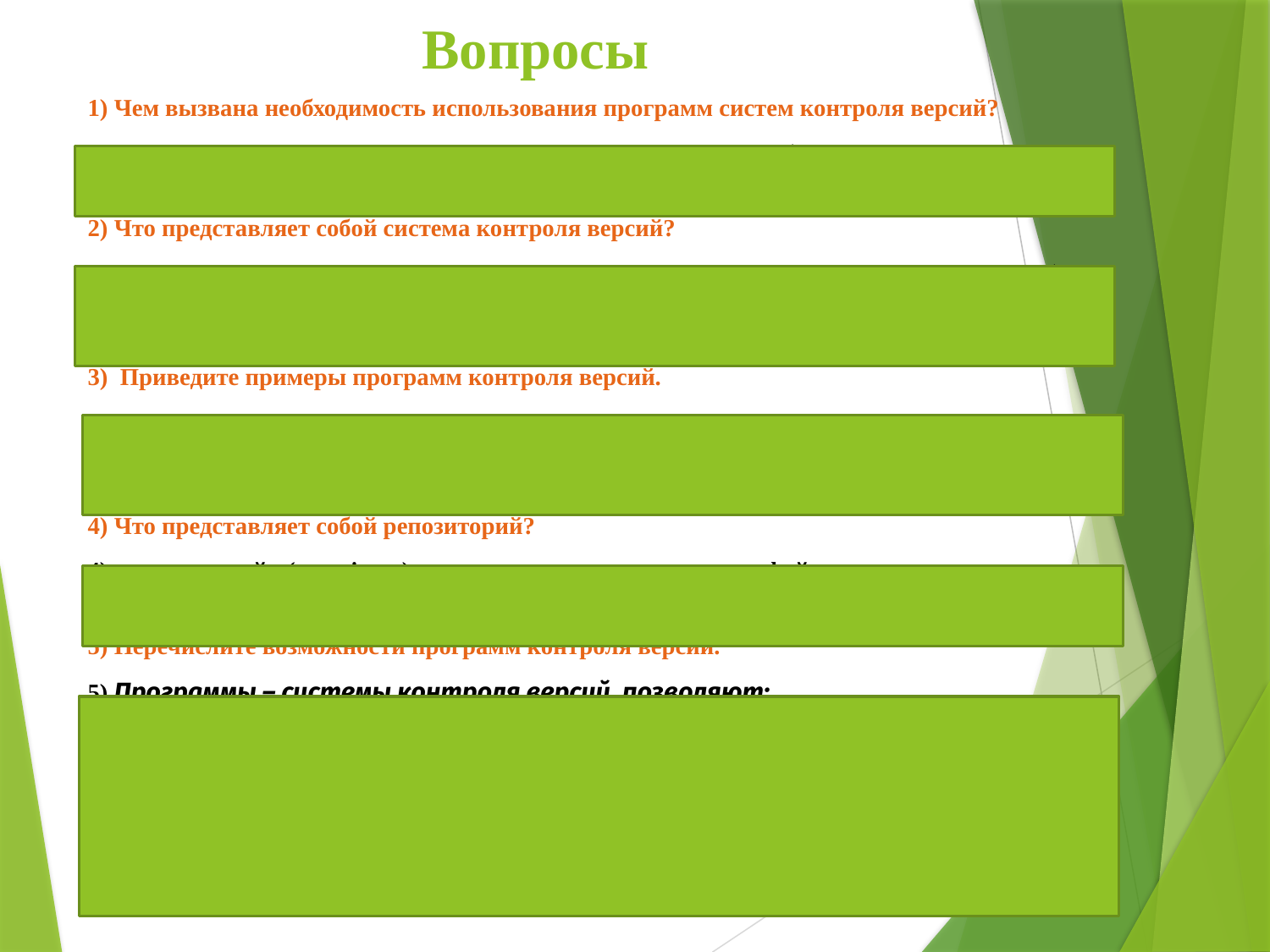

# Вопросы
1) Чем вызвана необходимость использования программ систем контроля версий?
1) система контроля версий, она позволяет комфортно работать над проектом как индивидуально, так в коллективе.
2) Что представляет собой система контроля версий?
2) Система контроля версий (Version Control System, VCS ) представляет собой программное обеспечение, которое позволяет отслеживать изменения в документах, при необходимости производить их откат, определять, кто и когда внес исправления и т.п.
3)  Приведите примеры программ контроля версий.
3) Существует множество программ для контроля версий (Git, CVS, Subversion, Bazaar, Monotone, Aegis и др.), позволяющих удовлетворять любые, даже самые изощренные пожелания.
4) Что представляет собой репозиторий?
4) репозиторий (repository ) – специальное хранилище файлов и папок проекта, изменения в которых отслеживаются.
5) Перечислите возможности программ контроля версий.
5) Программы – системы контроля версий, позволяют:
 Сохранять все этапы разработки.
 Обновлять ПО клиентов до последней версии разработанного программного обеспечения.
 Объединять изменения.
 Решать конфликты.
Откатываться к предыдущим версиям.
Сопровождение нескольких направлений развития программного обеспечения.